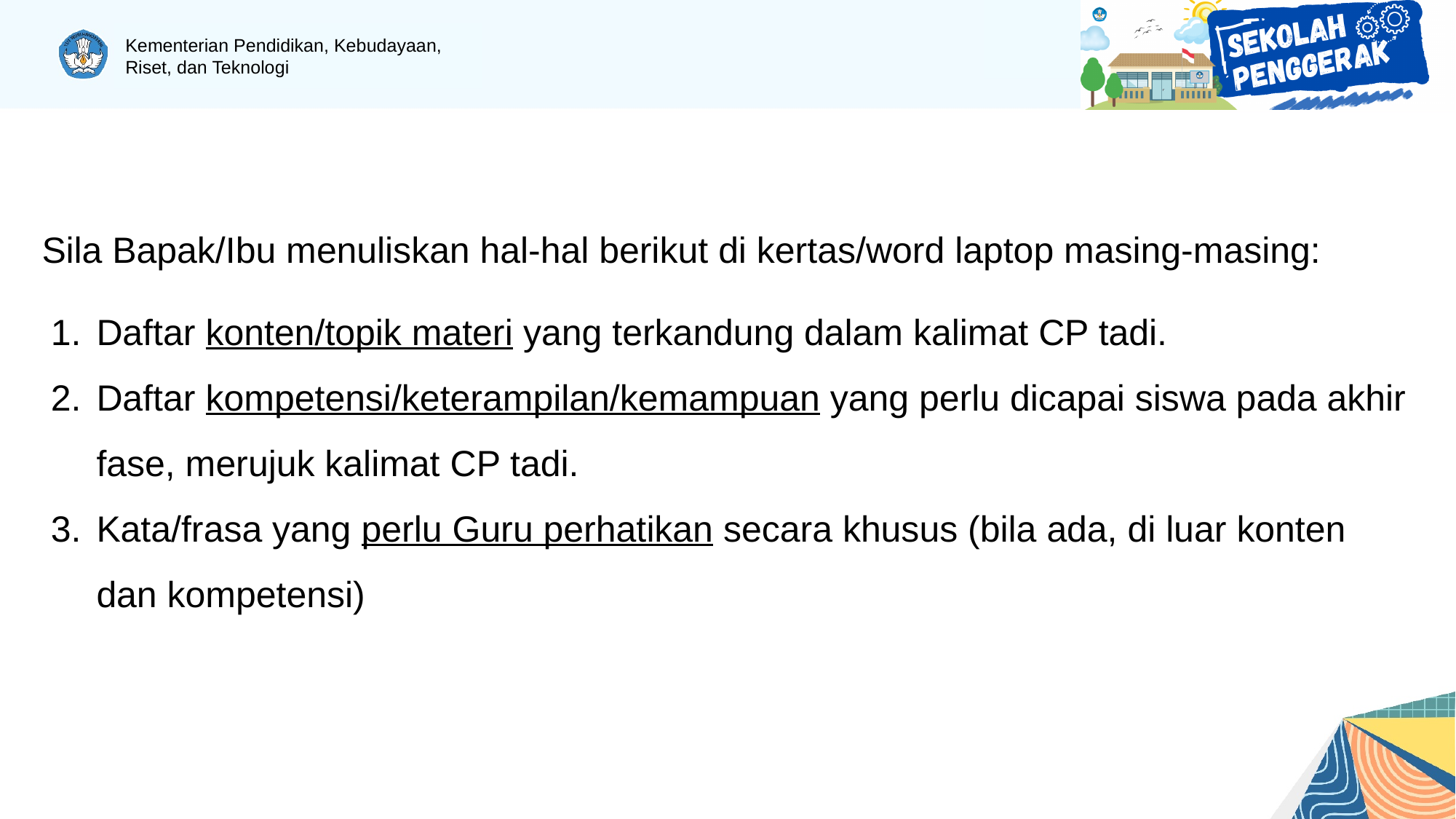

Sila Bapak/Ibu menuliskan hal-hal berikut di kertas/word laptop masing-masing:
Daftar konten/topik materi yang terkandung dalam kalimat CP tadi.
Daftar kompetensi/keterampilan/kemampuan yang perlu dicapai siswa pada akhir fase, merujuk kalimat CP tadi.
Kata/frasa yang perlu Guru perhatikan secara khusus (bila ada, di luar konten dan kompetensi)